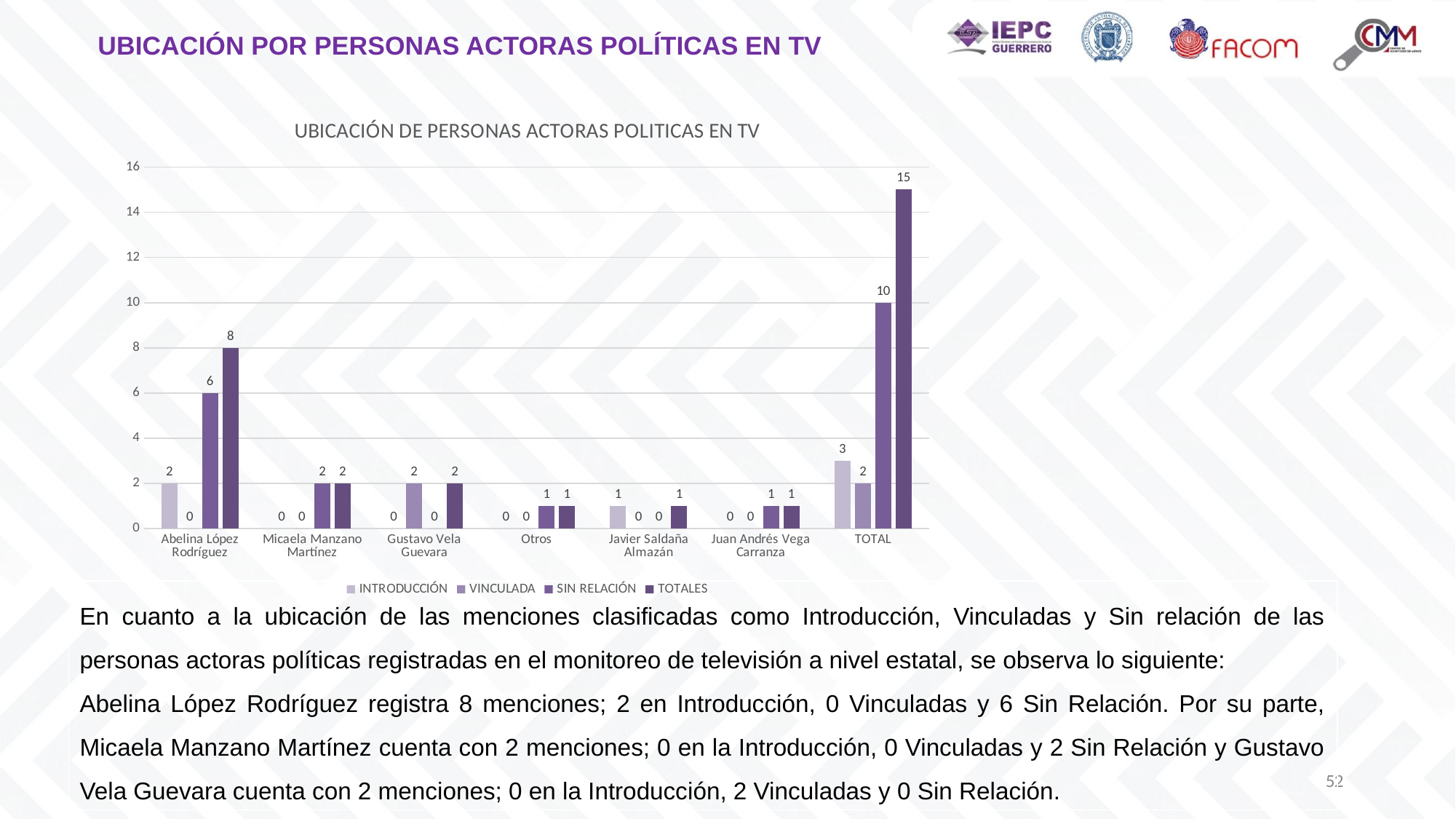

UBICACIÓN POR PERSONAS ACTORAS POLÍTICAS EN TV

### Chart: UBICACIÓN DE PERSONAS ACTORAS POLITICAS EN TV

| Category | INTRODUCCIÓN | VINCULADA | SIN RELACIÓN | TOTALES |
|---|---|---|---|---|
| Abelina López Rodríguez | 2.0 | 0.0 | 6.0 | 8.0 |
| Micaela Manzano Martínez | 0.0 | 0.0 | 2.0 | 2.0 |
| Gustavo Vela Guevara | 0.0 | 2.0 | 0.0 | 2.0 |
| Otros | 0.0 | 0.0 | 1.0 | 1.0 |
| Javier Saldaña Almazán | 1.0 | 0.0 | 0.0 | 1.0 |
| Juan Andrés Vega Carranza | 0.0 | 0.0 | 1.0 | 1.0 |
| TOTAL | 3.0 | 2.0 | 10.0 | 15.0 |
En cuanto a la ubicación de las menciones clasificadas como Introducción, Vinculadas y Sin relación de las personas actoras políticas registradas en el monitoreo de televisión a nivel estatal, se observa lo siguiente:
Abelina López Rodríguez registra 8 menciones; 2 en Introducción, 0 Vinculadas y 6 Sin Relación. Por su parte, Micaela Manzano Martínez cuenta con 2 menciones; 0 en la Introducción, 0 Vinculadas y 2 Sin Relación y Gustavo Vela Guevara cuenta con 2 menciones; 0 en la Introducción, 2 Vinculadas y 0 Sin Relación.
52